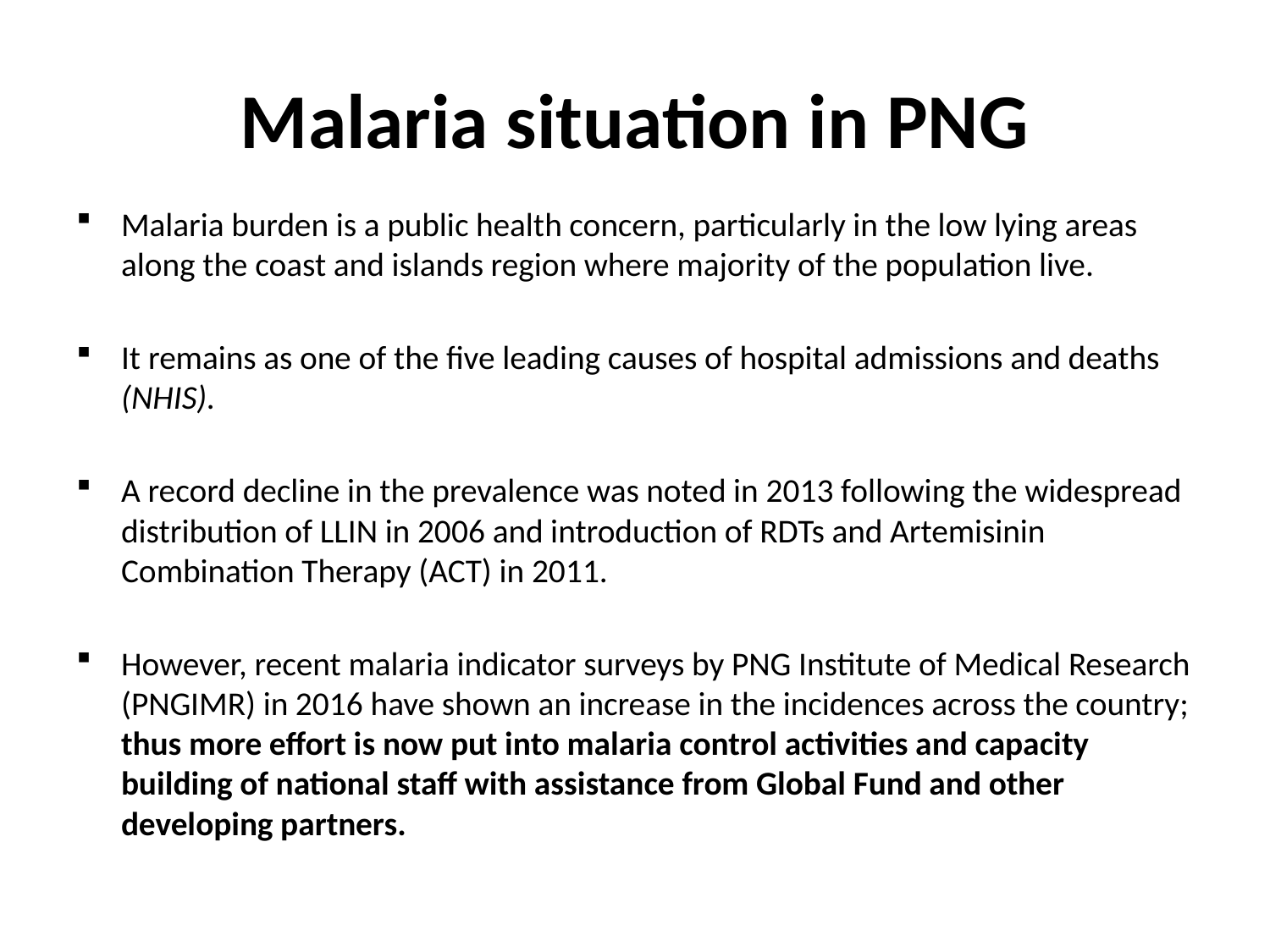

# Malaria situation in PNG
Malaria burden is a public health concern, particularly in the low lying areas along the coast and islands region where majority of the population live.

It remains as one of the five leading causes of hospital admissions and deaths (NHIS).

A record decline in the prevalence was noted in 2013 following the widespread distribution of LLIN in 2006 and introduction of RDTs and Artemisinin Combination Therapy (ACT) in 2011.

However, recent malaria indicator surveys by PNG Institute of Medical Research (PNGIMR) in 2016 have shown an increase in the incidences across the country; thus more effort is now put into malaria control activities and capacity building of national staff with assistance from Global Fund and other developing partners.